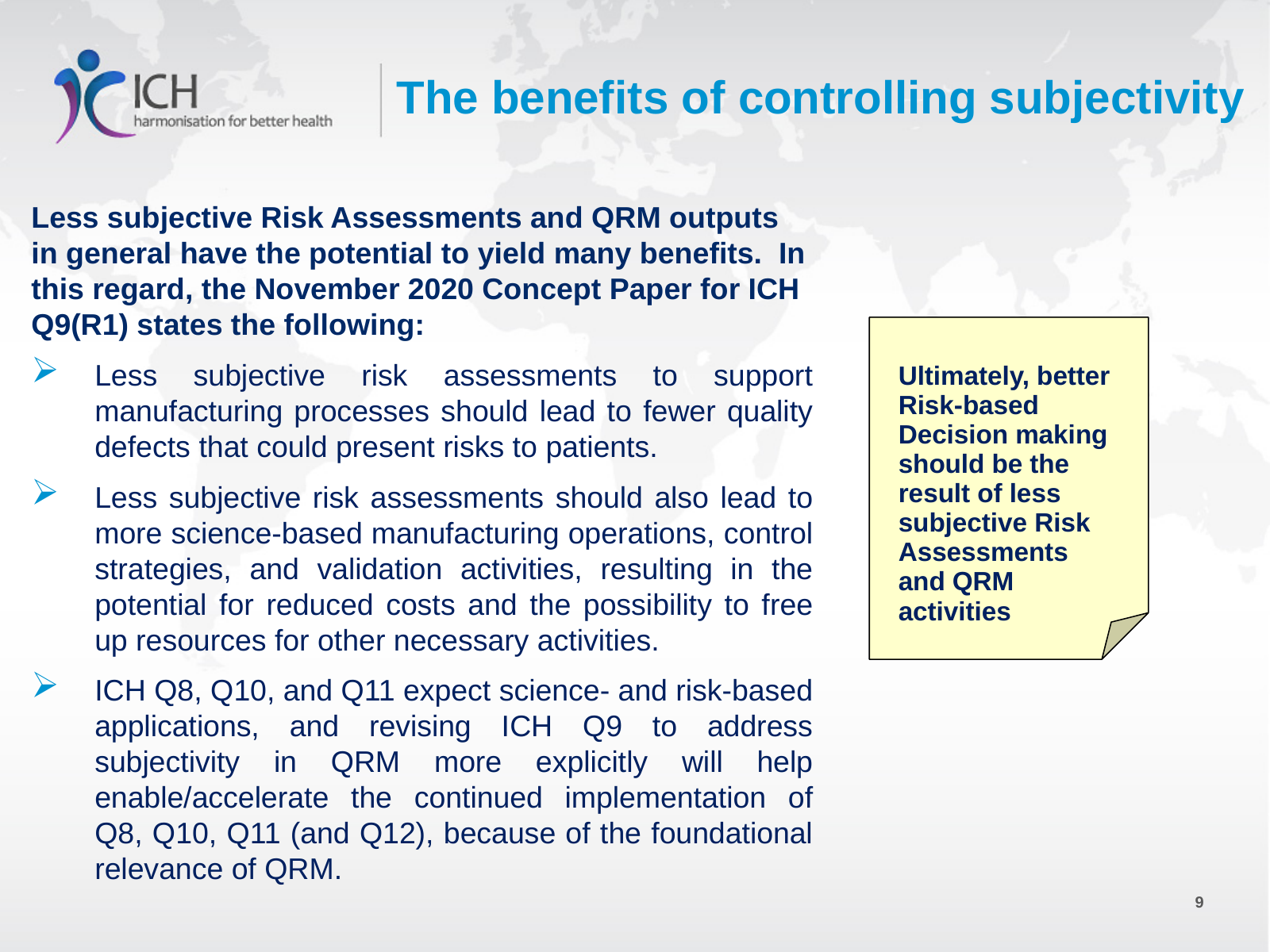

# The benefits of controlling subjectivity
Less subjective Risk Assessments and QRM outputs in general have the potential to yield many benefits.  In this regard, the November 2020 Concept Paper for ICH Q9(R1) states the following:
Less subjective risk assessments to support manufacturing processes should lead to fewer quality defects that could present risks to patients.
Less subjective risk assessments should also lead to more science-based manufacturing operations, control strategies, and validation activities, resulting in the potential for reduced costs and the possibility to free up resources for other necessary activities.
ICH Q8, Q10, and Q11 expect science- and risk-based applications, and revising ICH Q9 to address subjectivity in QRM more explicitly will help enable/accelerate the continued implementation of Q8, Q10, Q11 (and Q12), because of the foundational relevance of QRM.

Ultimately, better Risk-based Decision making should be the result of less subjective Risk Assessments and QRM activities
9